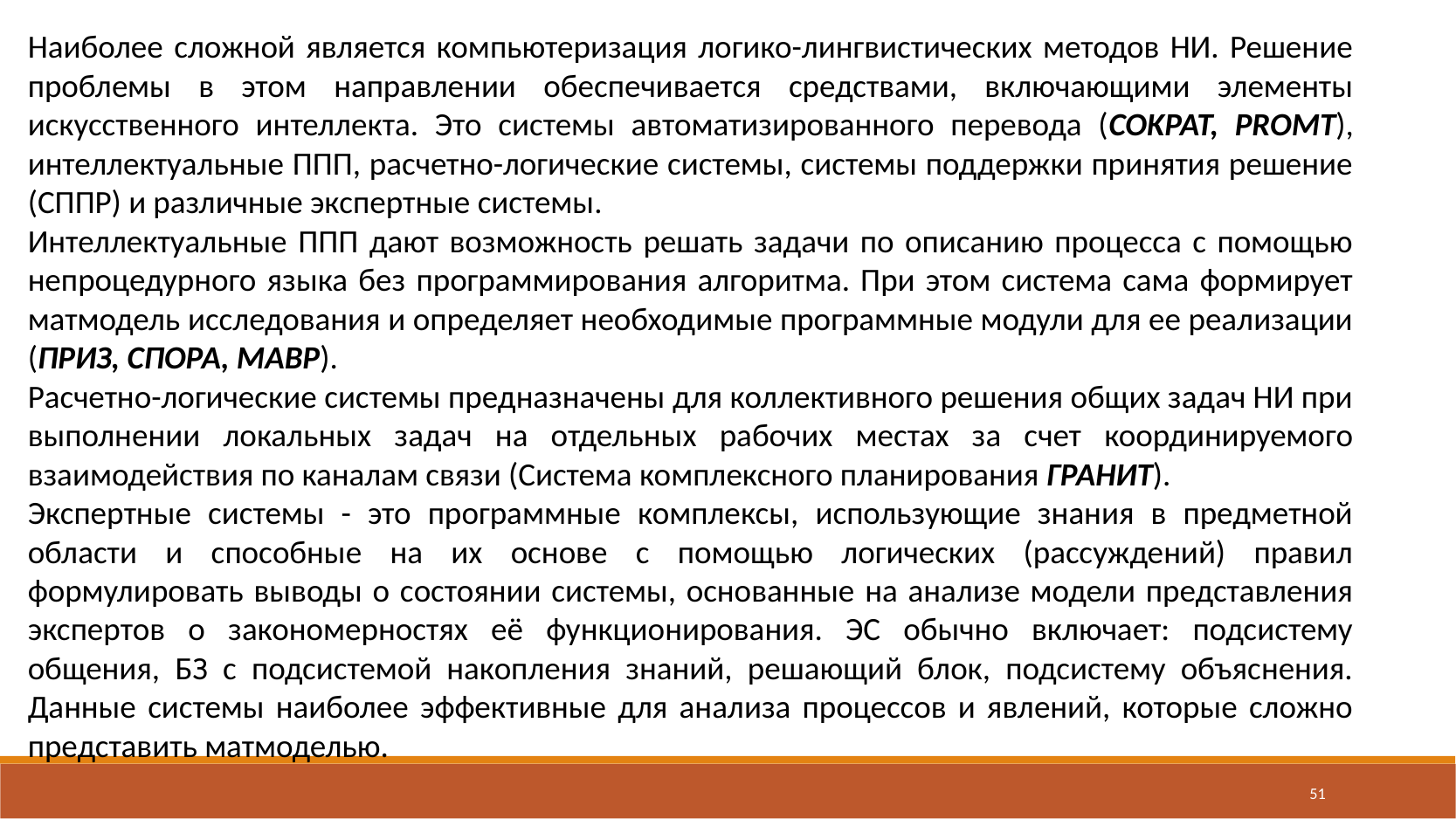

Наиболее сложной является компьютеризация логико-лингвистических методов НИ. Решение проблемы в этом направлении обеспечивается средствами, включающими элементы искусственного интеллекта. Это системы автоматизированного перевода (COKPAT, PROMT), интеллектуальные ППП, расчетно-логические системы, системы поддержки принятия решение (СППР) и различные экспертные системы.
Интеллектуальные ППП дают возможность решать задачи по описанию процесса с помощью непроцедурного языка без программирования алгоритма. При этом система сама формирует матмодель исследования и определяет необходимые программные модули для ее реализации (ПРИЗ, СПОРА, МАВР).
Расчетно-логические системы предназначены для коллективного решения общих задач НИ при выполнении локальных задач на отдельных рабочих местах за счет координируемого взаимодействия по каналам связи (Система комплексного планирования ГРАНИТ).
Экспертные системы - это программные комплексы, использующие знания в предметной области и способные на их основе с помощью логических (рассуждений) правил формулировать выводы о состоянии системы, основанные на анализе модели представления экспертов о закономерностях её функционирования. ЭС обычно включает: подсистему общения, БЗ с подсистемой накопления знаний, решающий блок, подсистему объяснения. Данные системы наиболее эффективные для анализа процессов и явлений, которые сложно представить матмоделью.

51